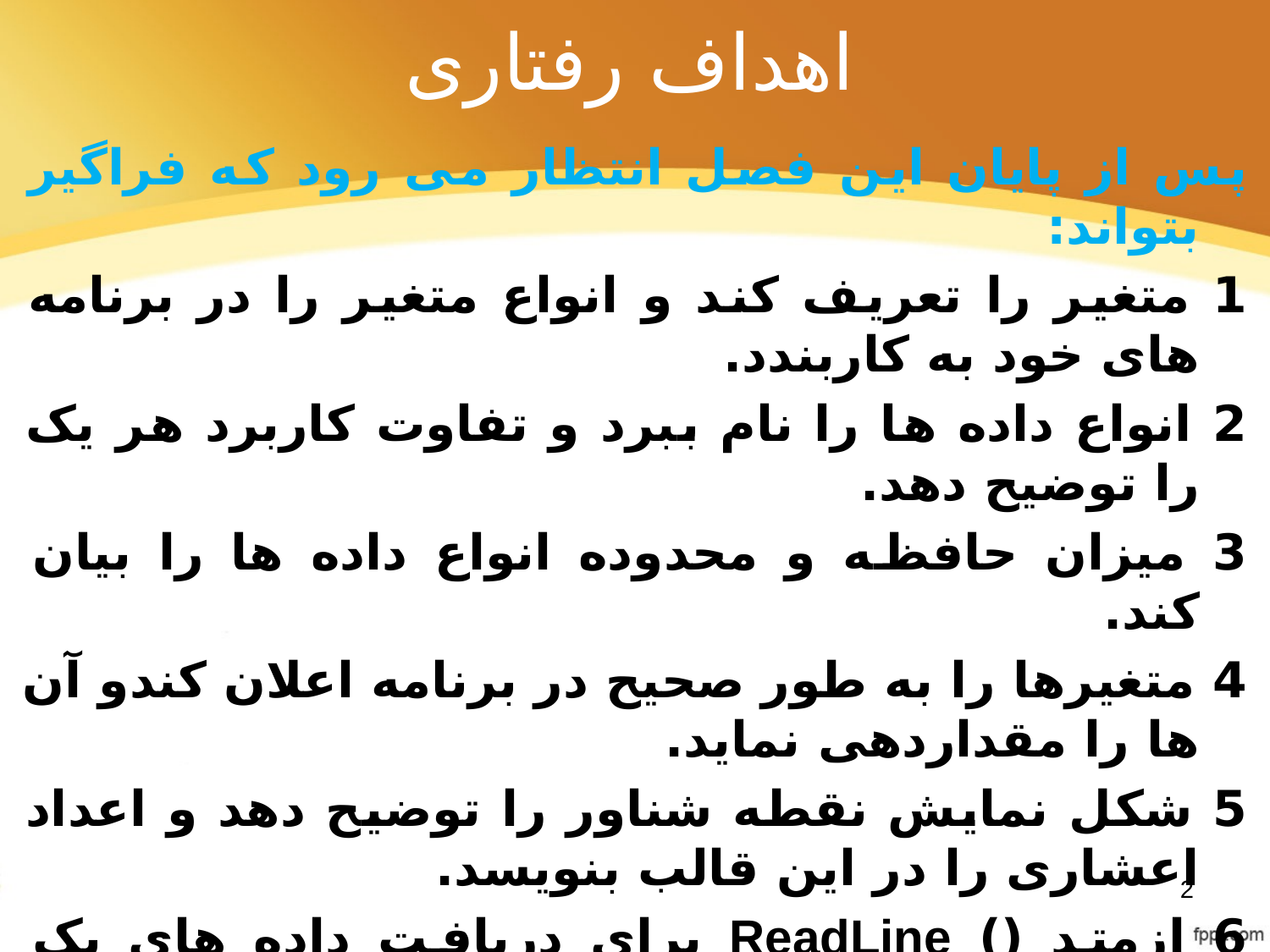

# اهداف رفتاری
پس از پایان این فصل انتظار می رود که فراگیر بتواند:
1 متغیر را تعریف کند و انواع متغیر را در برنامه های خود به کاربندد.
2 انواع داده ها را نام ببرد و تفاوت کاربرد هر یک را توضیح دهد.
3 میزان حافظه و محدوده انواع داده ها را بیان کند.
4 متغیرها را به طور صحیح در برنامه اعلان کندو آن ها را مقداردهی نماید.
5 شکل نمایش نقطه شناور را توضیح دهد و اعداد اعشاری را در این قالب بنویسد.
6 ازمتد () ReadLine برای دریافت داده های یک برنامه از ورودی استفاده کند.
7 بر روی رشته دریافتی از ورودی، تغییراتی داده و سپس نمایش دهد.
8 از متد () Parse برای تبدیل یک رشته به یک عدد استفاده کند.
2